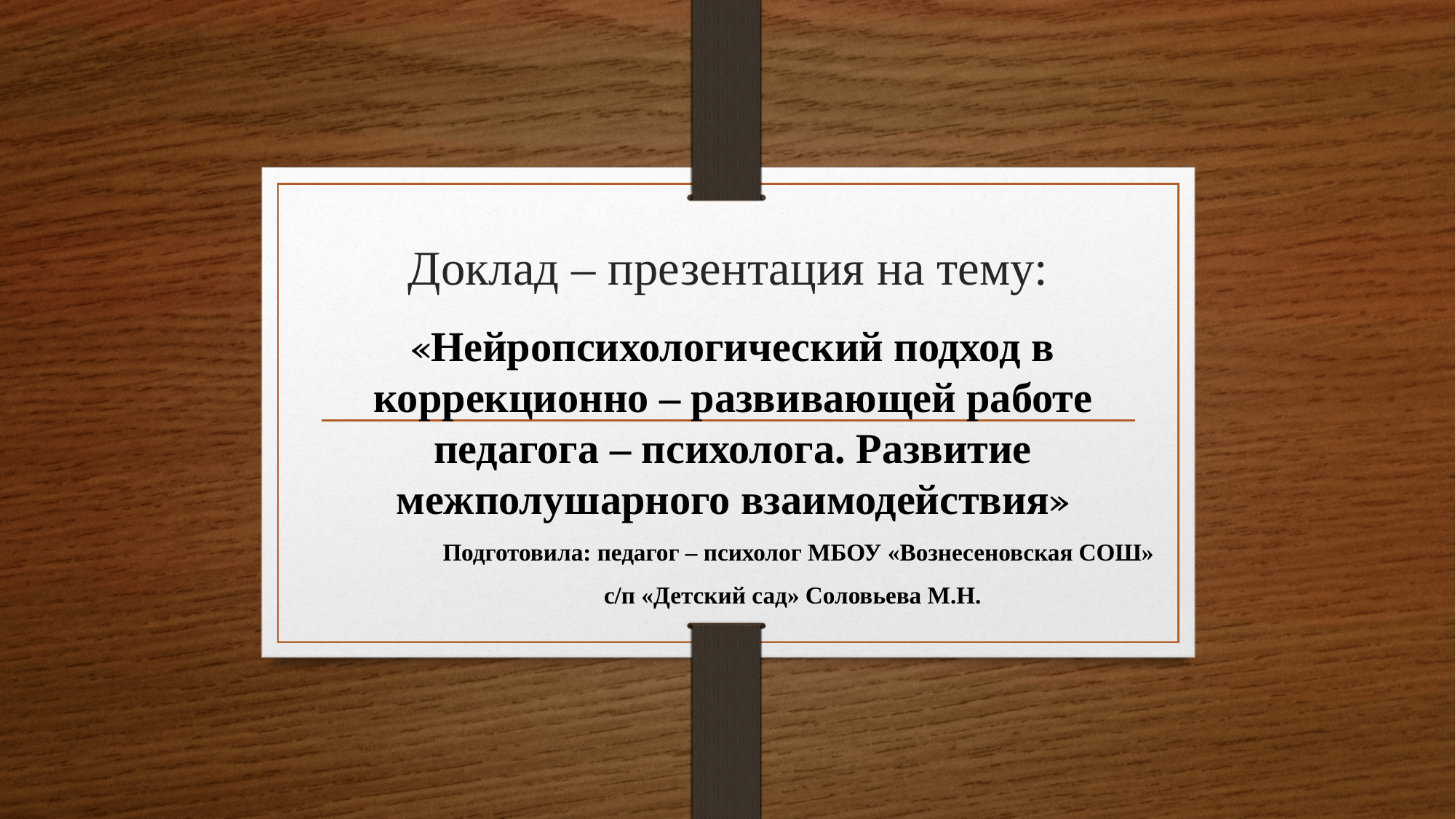

# Доклад – презентация на тему:
«Нейропсихологический подход в коррекционно – развивающей работе педагога – психолога. Развитие межполушарного взаимодействия»
                      Подготовила: педагог – психолог МБОУ «Вознесеновская СОШ»
                    с/п «Детский сад» Соловьева М.Н.